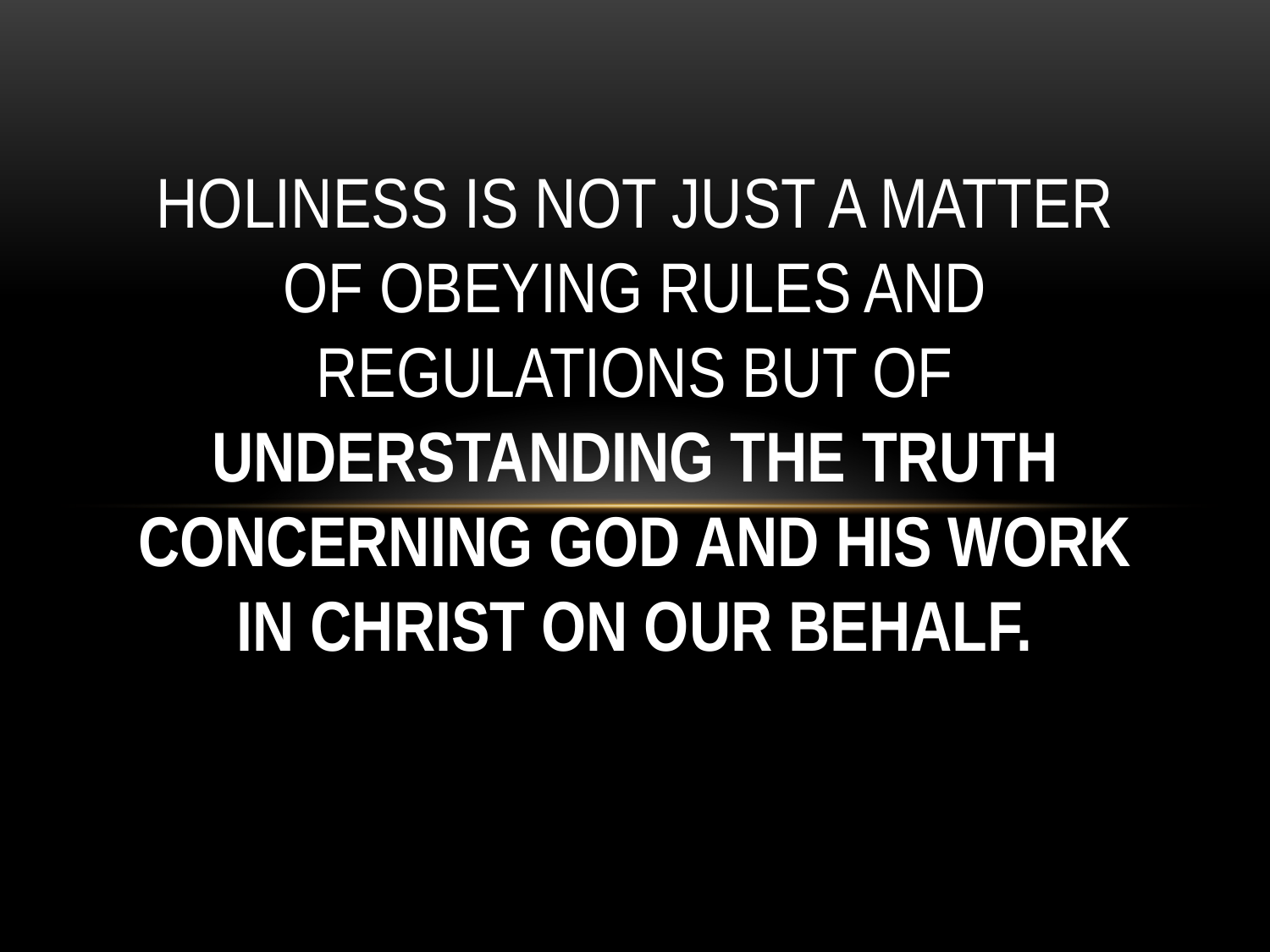

HOLINESS IS NOT JUST A MATTER OF OBEYING RULES AND REGULATIONS BUT OF UNDERSTANDING THE TRUTH CONCERNING GOD AND HIS WORK IN CHRIST ON OUR BEHALF.